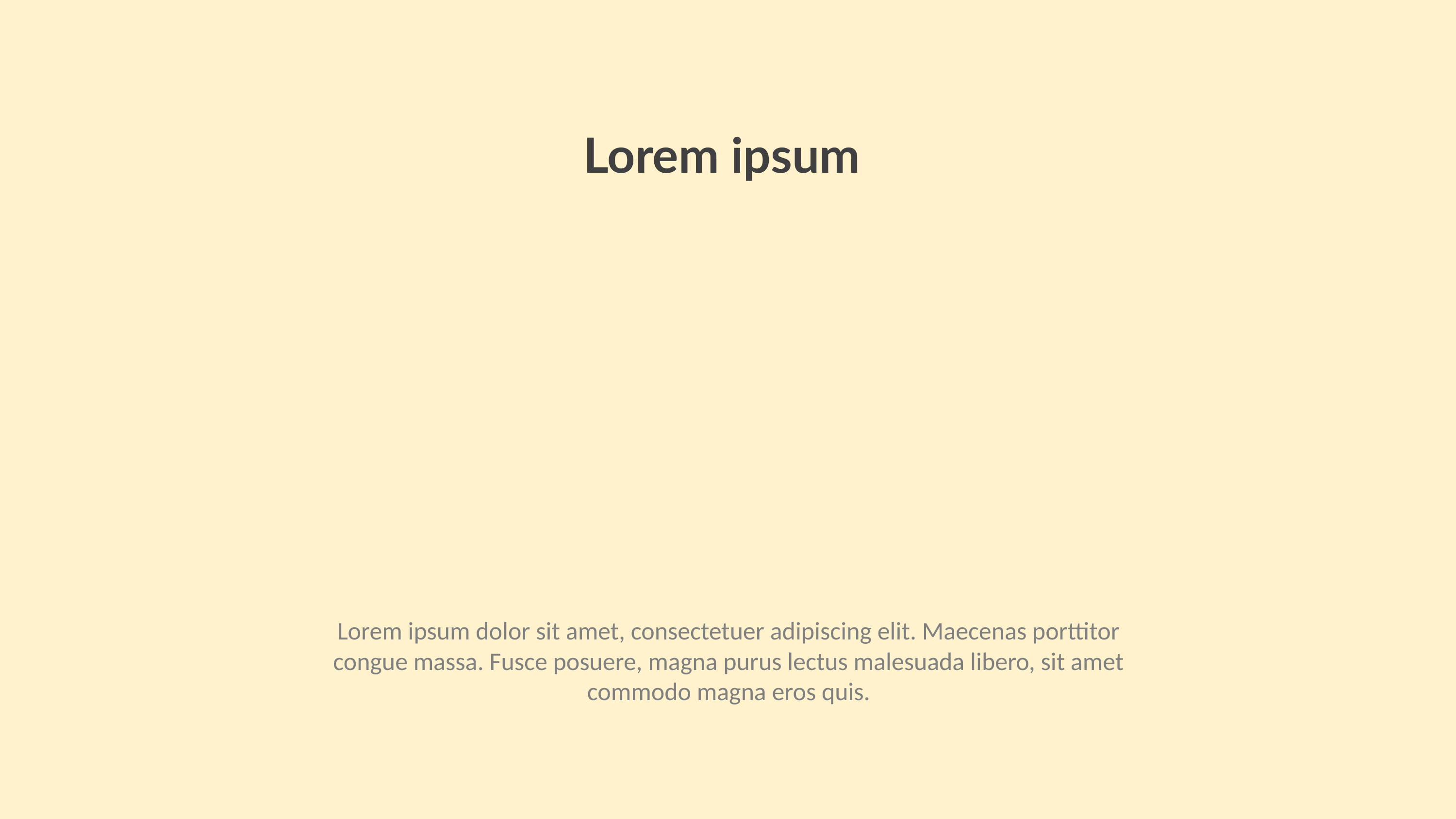

Lorem ipsum

Lorem ipsum dolor sit amet, consectetuer adipiscing elit. Maecenas porttitor congue massa. Fusce posuere, magna purus lectus malesuada libero, sit amet commodo magna eros quis.